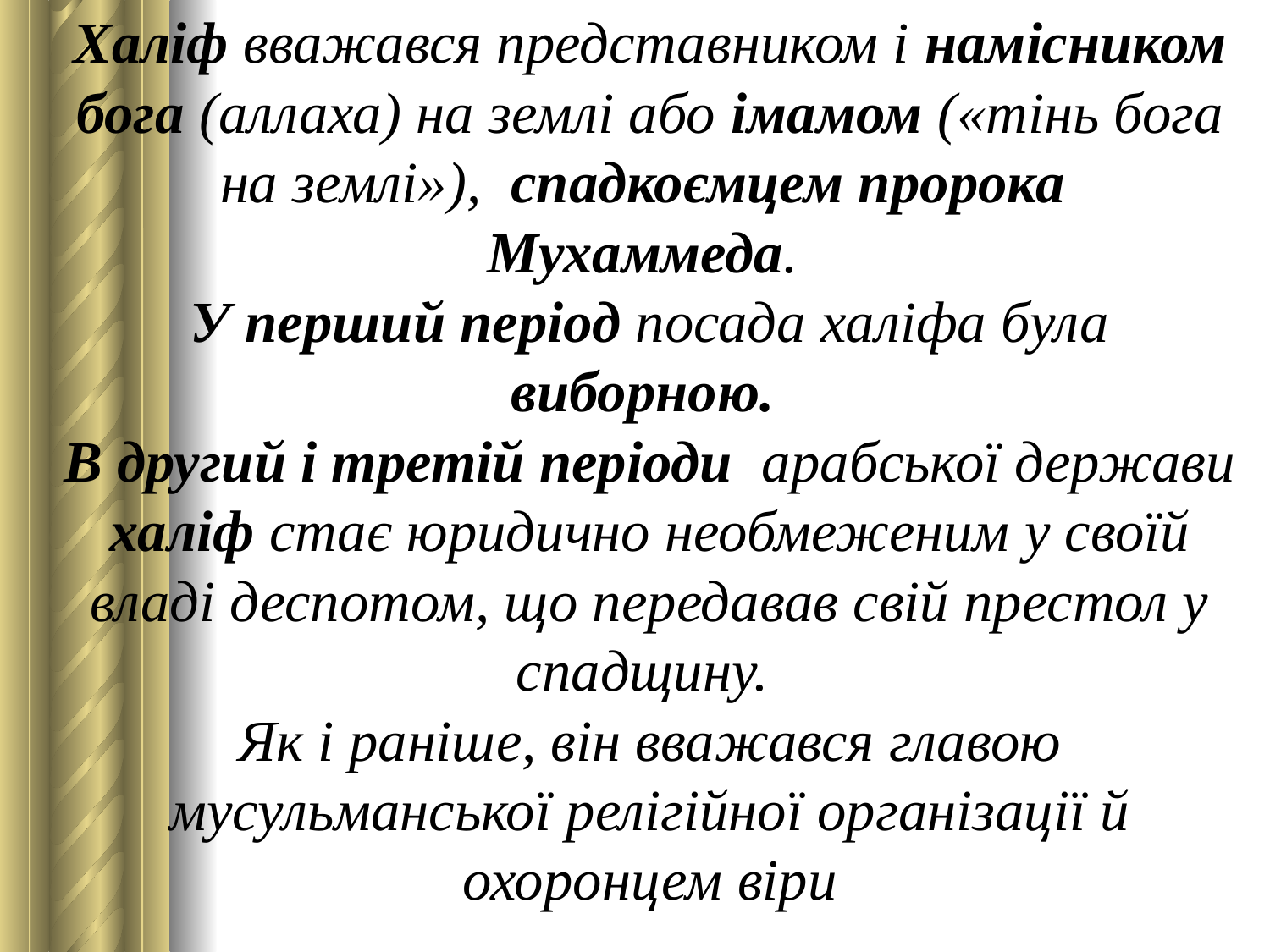

Халіф вважався представником і намісником бога (аллаха) на землі або імамом («тінь бога на землі»),  спадкоємцем пророка  Мухаммеда.
У перший період посада халіфа була виборною.
В другий і третій періоди  арабської держави халіф стає юридично необмеженим у своїй владі деспотом, що передавав свій престол у спадщину.
Як і раніше, він вважався главою мусульманської релігійної організації й охоронцем віри